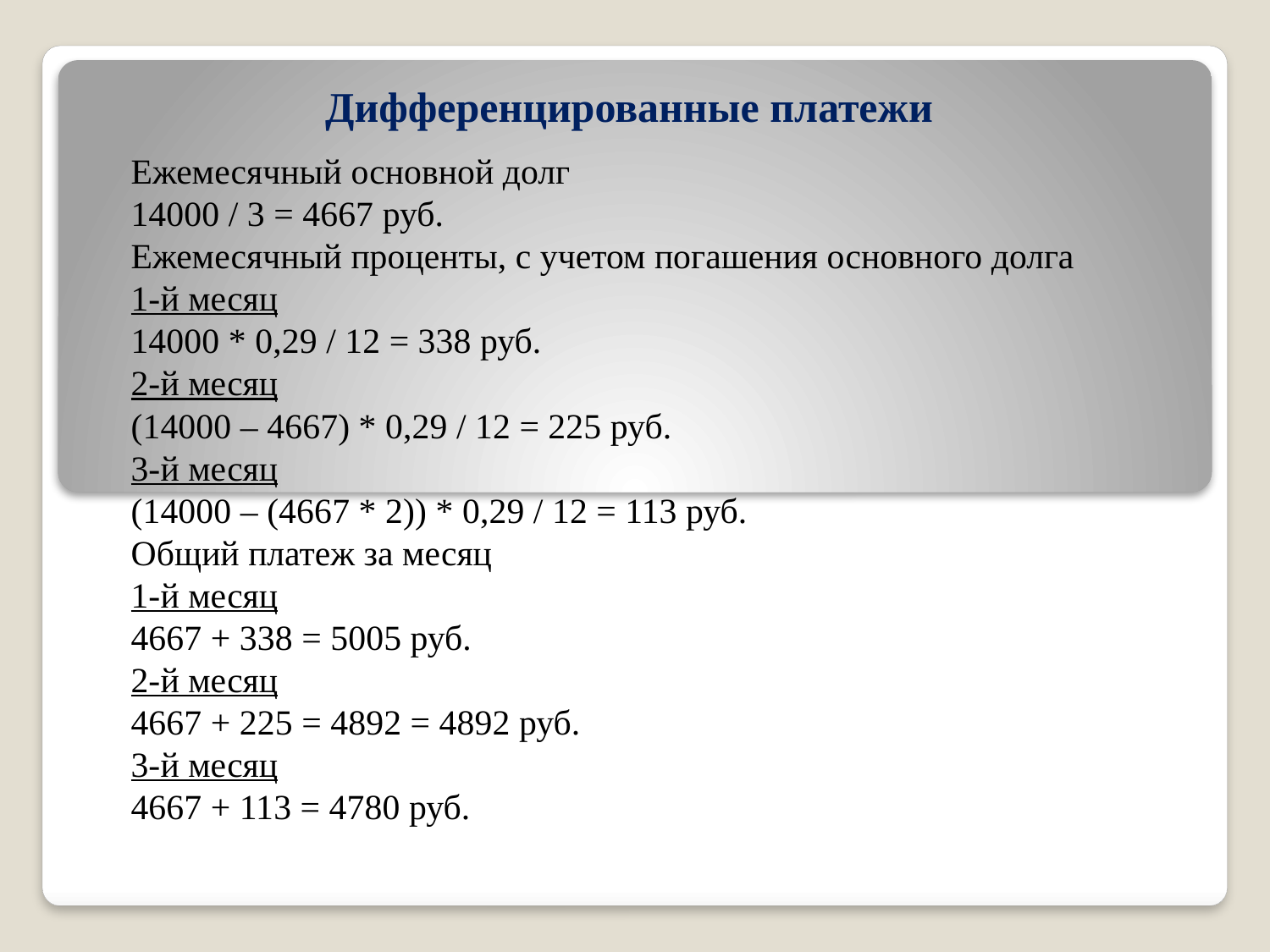

# Дифференцированные платежи
Ежемесячный основной долг
14000 / 3 = 4667 руб.
Ежемесячный проценты, с учетом погашения основного долга
1-й месяц
14000 * 0,29 / 12 = 338 руб.
2-й месяц
(14000 – 4667) * 0,29 / 12 = 225 руб.
3-й месяц
(14000 – (4667 * 2)) * 0,29 / 12 = 113 руб.
Общий платеж за месяц
1-й месяц
4667 + 338 = 5005 руб.
2-й месяц
4667 + 225 = 4892 = 4892 руб.
3-й месяц
4667 + 113 = 4780 руб.